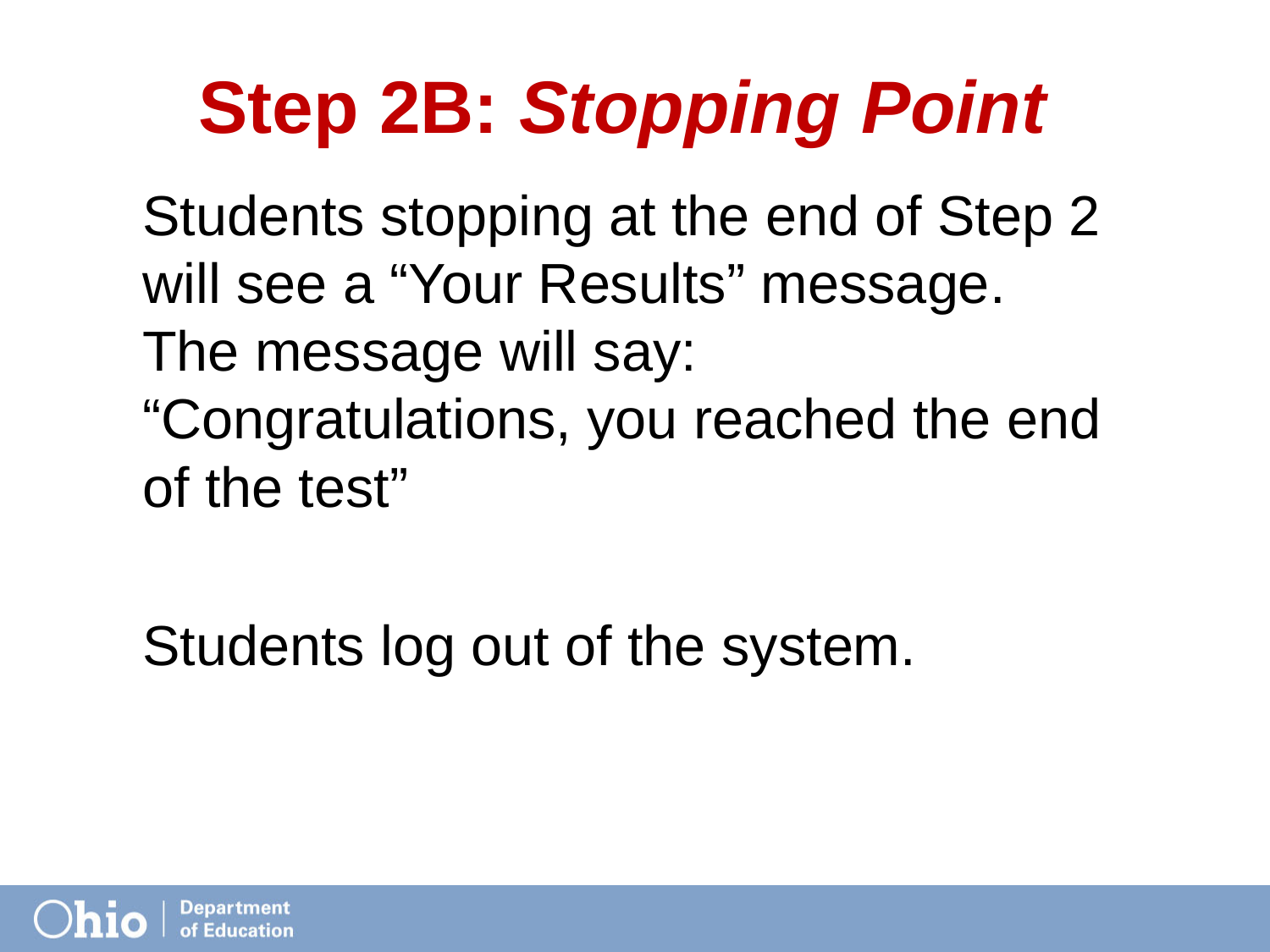

# Step 2B: Stopping Point
Students stopping at the end of Step 2 will see a “Your Results” message. The message will say: “Congratulations, you reached the end of the test”

Students log out of the system.